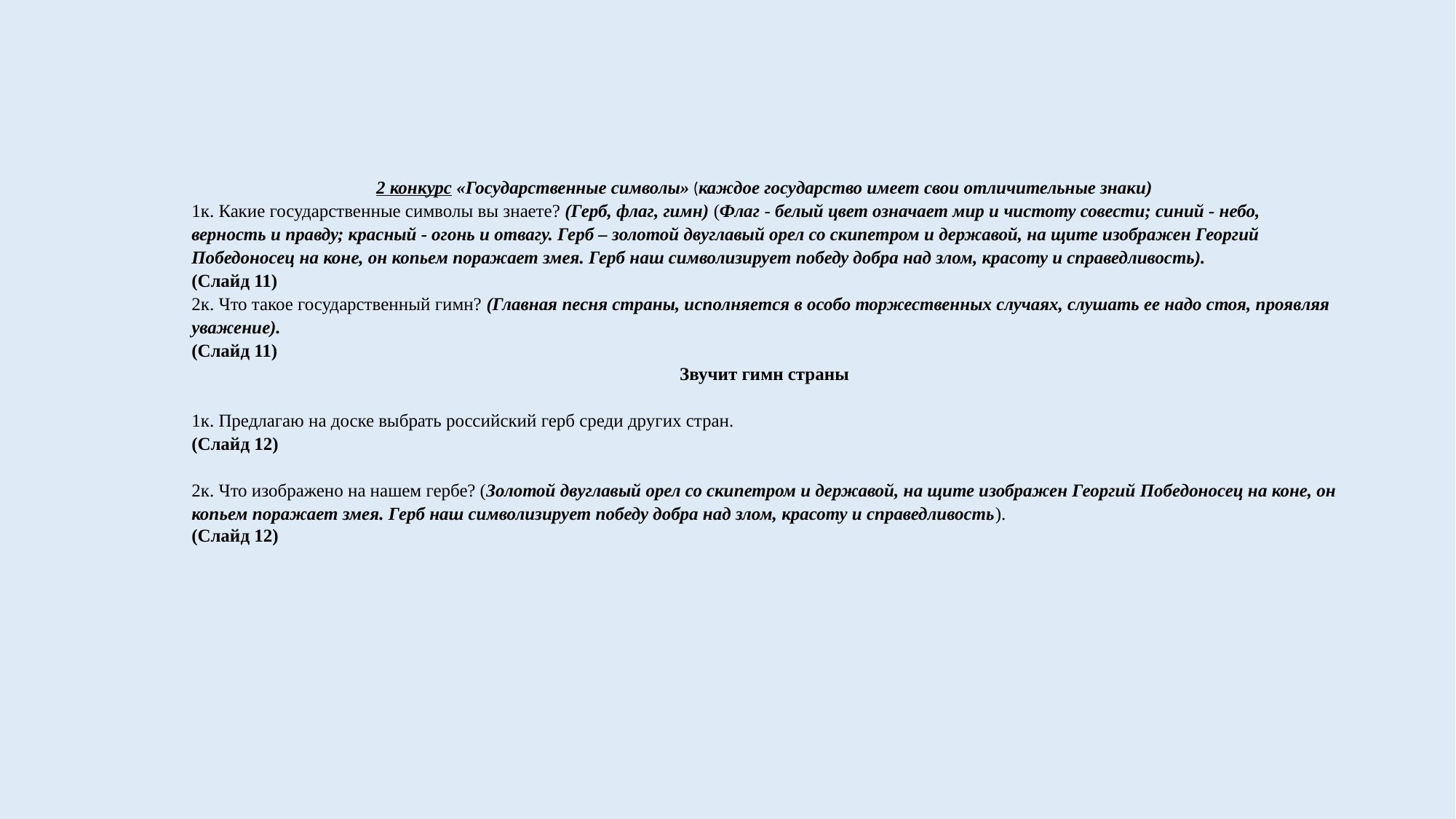

2 конкурс «Государственные символы» (каждое государство имеет свои отличительные знаки)
1к. Какие государственные символы вы знаете? (Герб, флаг, гимн) (Флаг - белый цвет означает мир и чистоту совести; синий - небо, верность и правду; красный - огонь и отвагу. Герб – золотой двуглавый орел со скипетром и державой, на щите изображен Георгий Победоносец на коне, он копьем поражает змея. Герб наш символизирует победу добра над злом, красоту и справедливость).
(Слайд 11)
2к. Что такое государственный гимн? (Главная песня страны, исполняется в особо торжественных случаях, слушать ее надо стоя, проявляя уважение).
(Слайд 11)
Звучит гимн страны

1к. Предлагаю на доске выбрать российский герб среди других стран.
(Слайд 12)

2к. Что изображено на нашем гербе? (Золотой двуглавый орел со скипетром и державой, на щите изображен Георгий Победоносец на коне, он копьем поражает змея. Герб наш символизирует победу добра над злом, красоту и справедливость).
(Слайд 12)